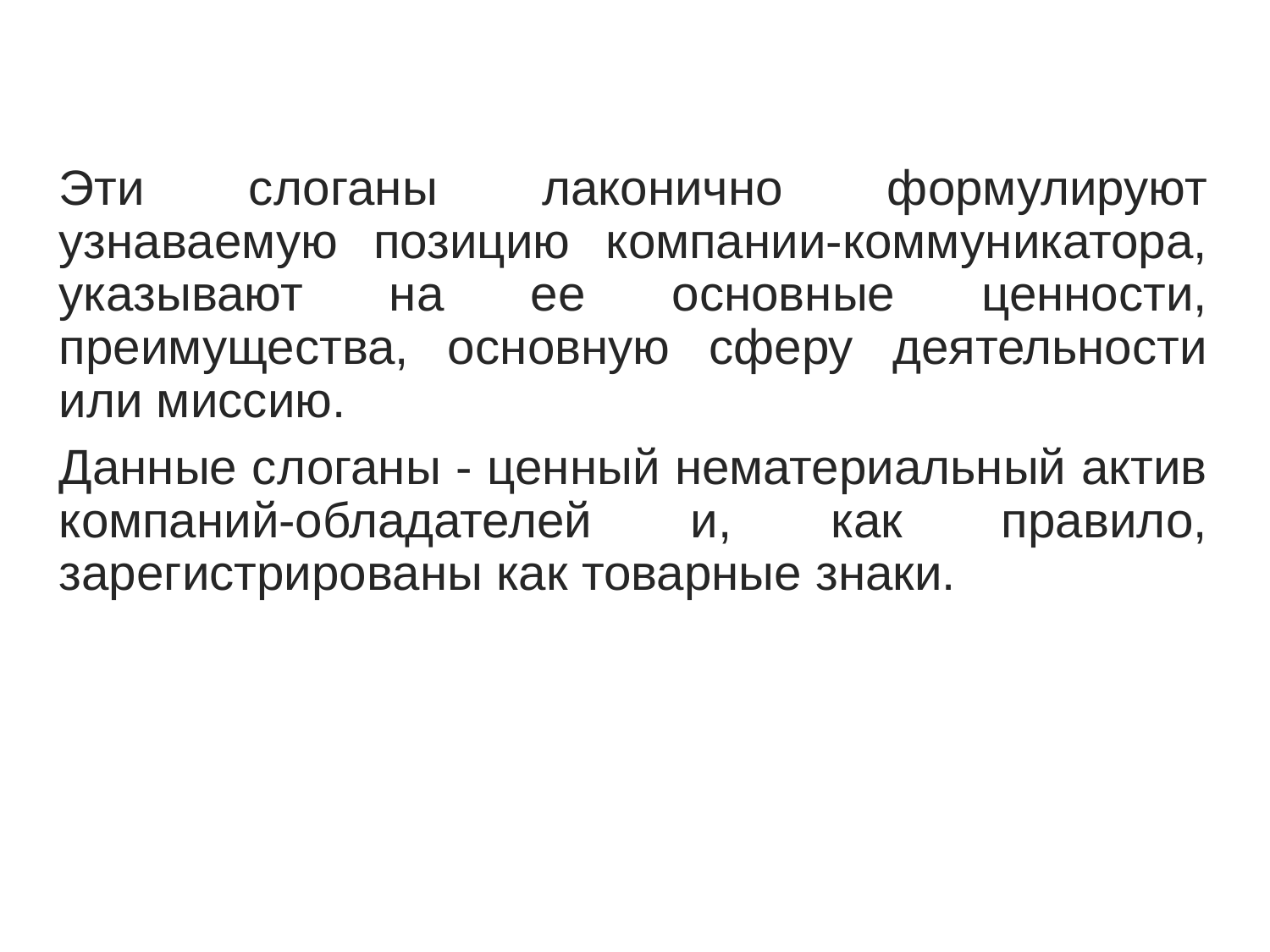

Эти слоганы лаконично формулируют узнаваемую позицию компании-коммуникатора, указывают на ее основные ценности, преимущества, основную сферу деятельности или миссию.
Данные слоганы - ценный нематериальный актив компаний-обладателей и, как правило, зарегистрированы как товарные знаки.